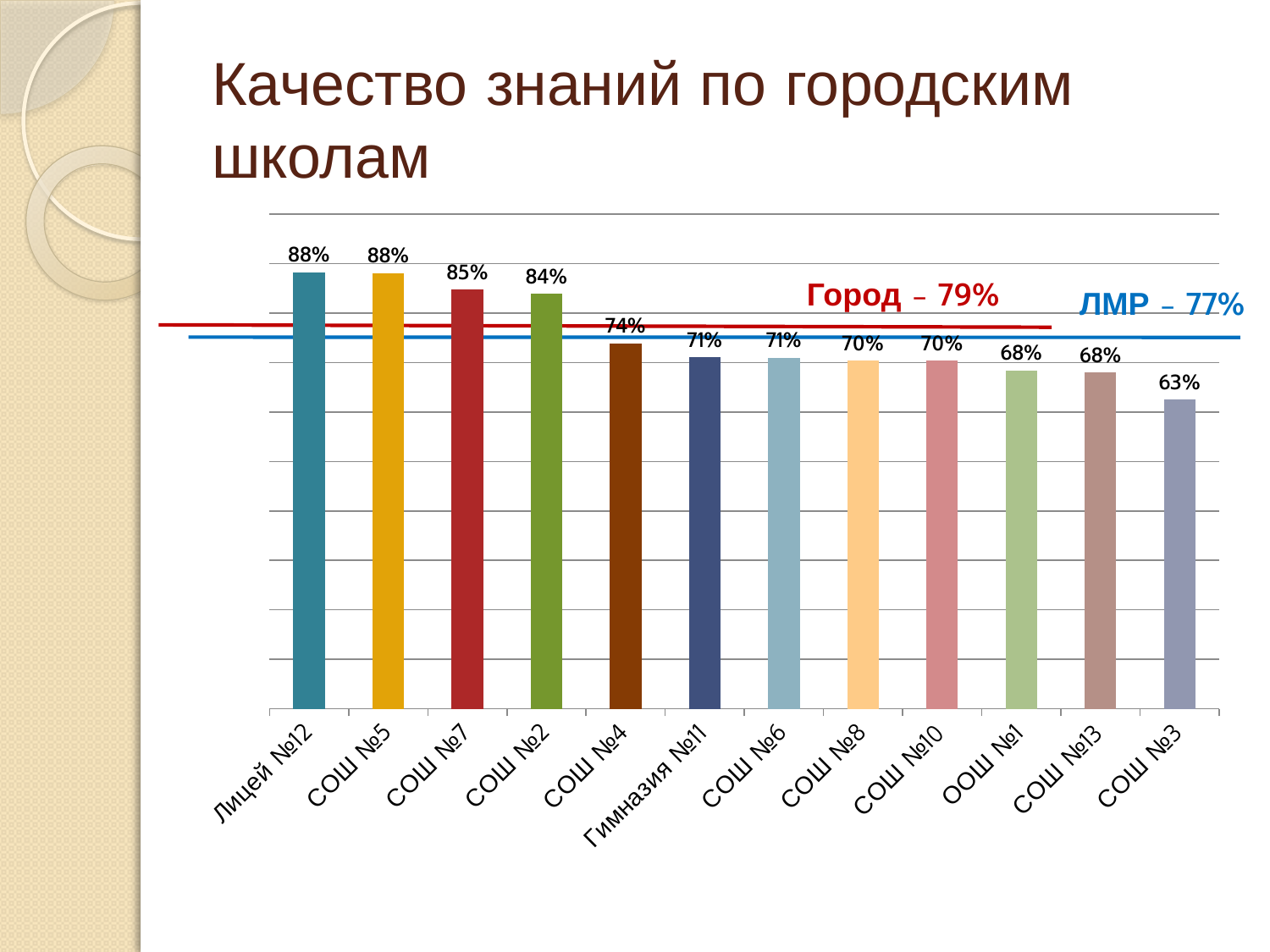

# Качество знаний по городским школам

### Chart

| Category |  |
|---|---|
| Лицей №12 | 0.8829787234042553 |
| СОШ №5 | 0.8804347826086957 |
| СОШ №7 | 0.847457627118644 |
| СОШ №2 | 0.8392857142857146 |
| СОШ №4 | 0.7391304347826085 |
| Гимназия №11 | 0.7111111111111111 |
| СОШ №6 | 0.7096774193548399 |
| СОШ №8 | 0.7037037037037037 |
| СОШ №10 | 0.7037037037037037 |
| ООШ №1 | 0.6842105263157896 |
| СОШ №13 | 0.68 |
| СОШ №3 | 0.6250000000000008 |
Город – 79%
ЛМР – 77%